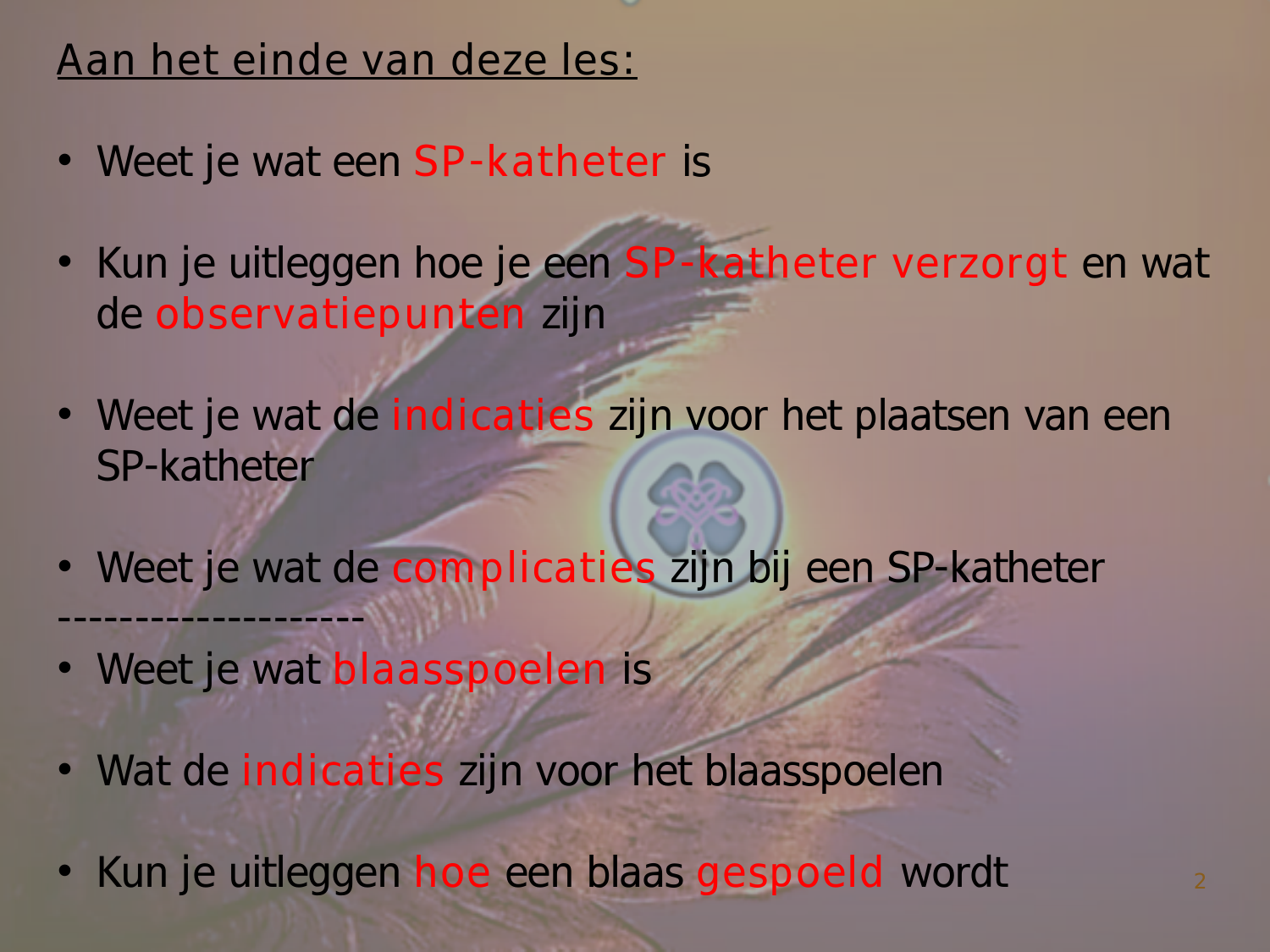

Aan het einde van deze les:

Weet je wat een SP-katheter is

Kun je uitleggen hoe je een SP-katheter verzorgt en wat de observatiepunten zijn

Weet je wat de indicaties zijn voor het plaatsen van een SP-katheter

Weet je wat de complicaties zijn bij een SP-katheter
--------------------
Weet je wat blaasspoelen is

Wat de indicaties zijn voor het blaasspoelen

Kun je uitleggen hoe een blaas gespoeld wordt
2